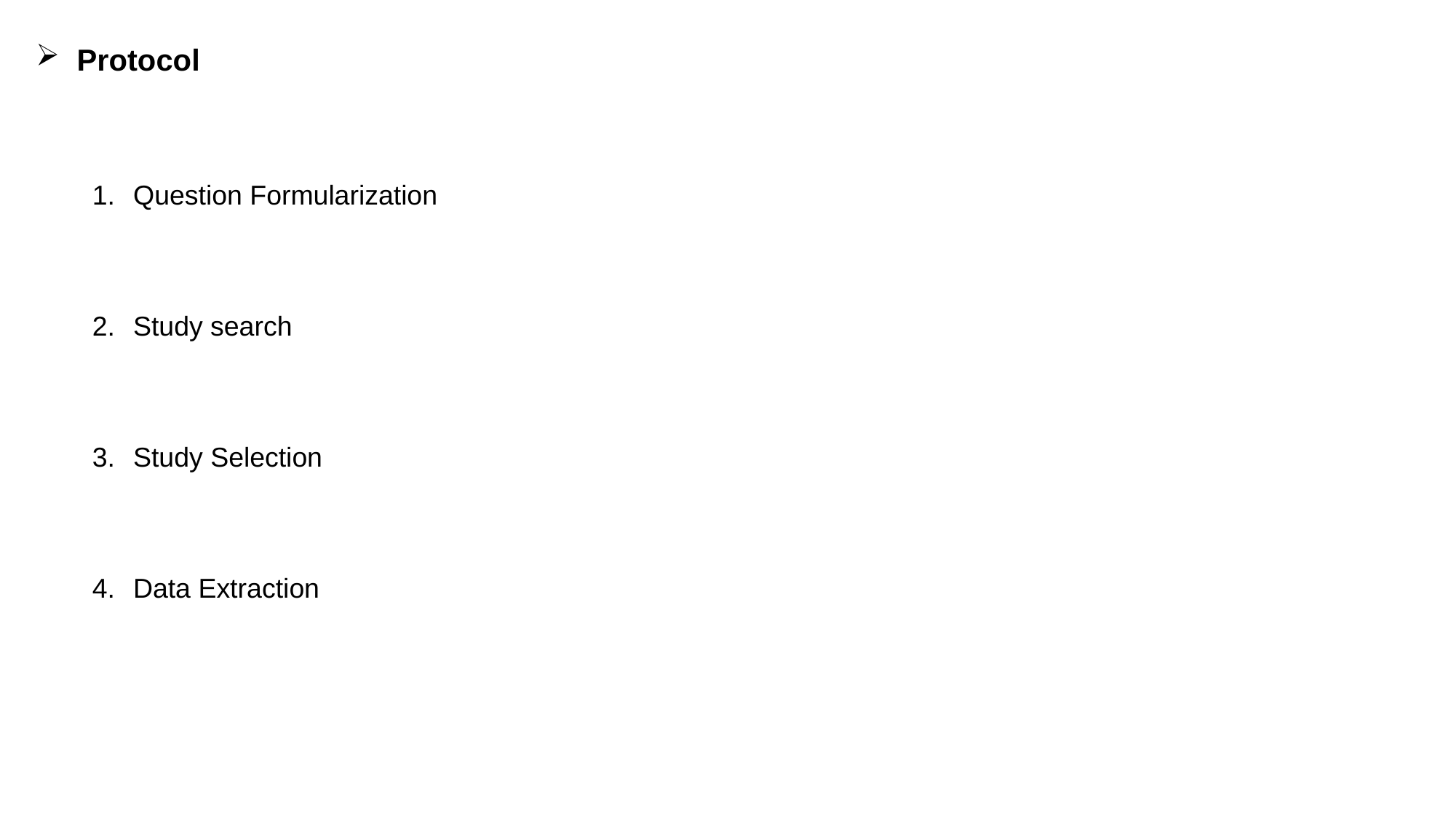

Protocol
Question Formularization

Study search

Study Selection

Data Extraction